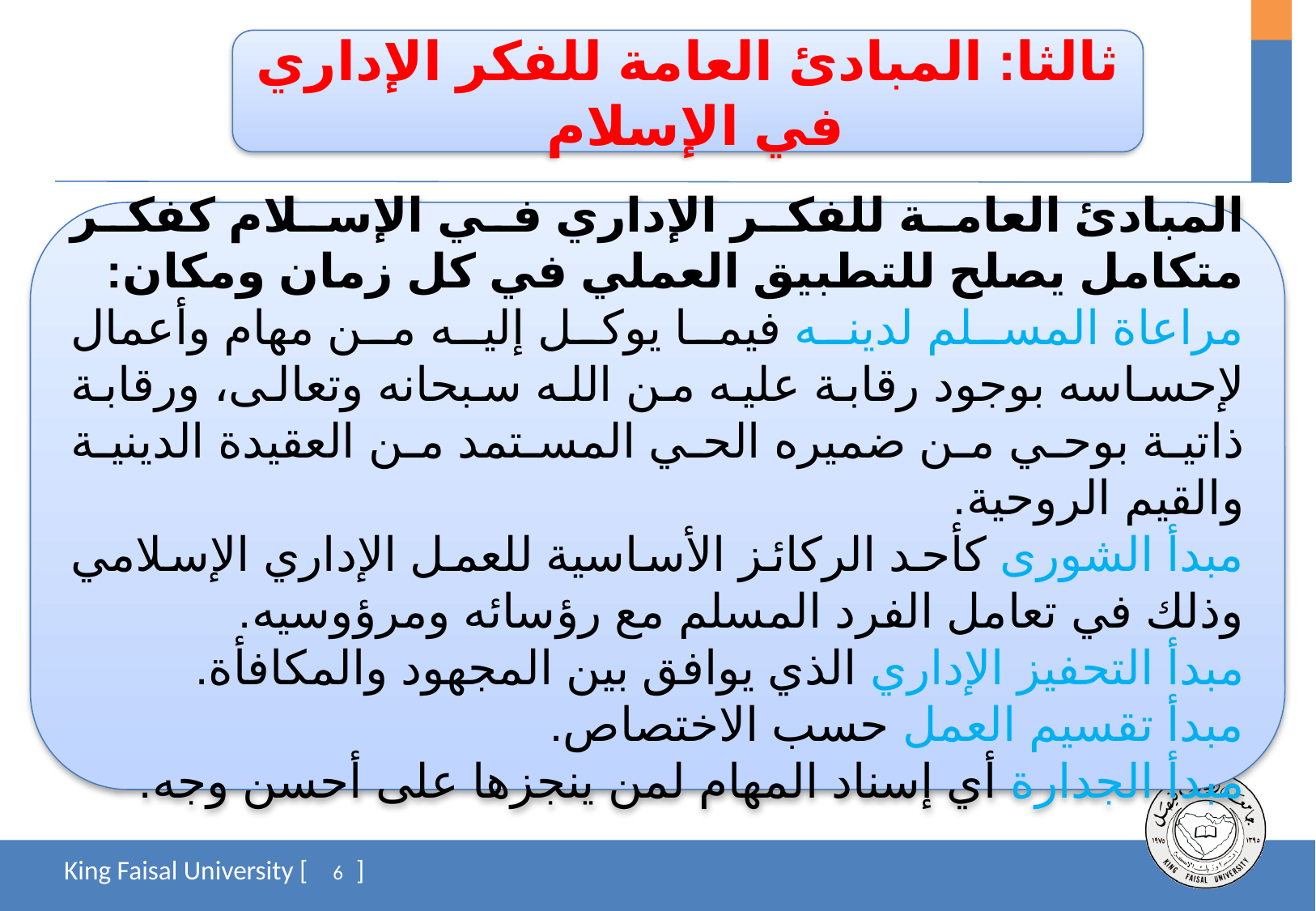

ثالثا: المبادئ العامة للفكر الإداري في الإسلام
المبادئ العامة للفكر الإداري في الإسلام كفكر متكامل يصلح للتطبيق العملي في كل زمان ومكان:
مراعاة المسلم لدينه فيما يوكل إليه من مهام وأعمال لإحساسه بوجود رقابة عليه من الله سبحانه وتعالى، ورقابة ذاتية بوحي من ضميره الحي المستمد من العقيدة الدينية والقيم الروحية.
مبدأ الشورى كأحد الركائز الأساسية للعمل الإداري الإسلامي وذلك في تعامل الفرد المسلم مع رؤسائه ومرؤوسيه.
مبدأ التحفيز الإداري الذي يوافق بين المجهود والمكافأة.
مبدأ تقسيم العمل حسب الاختصاص.
مبدأ الجدارة أي إسناد المهام لمن ينجزها على أحسن وجه.
6